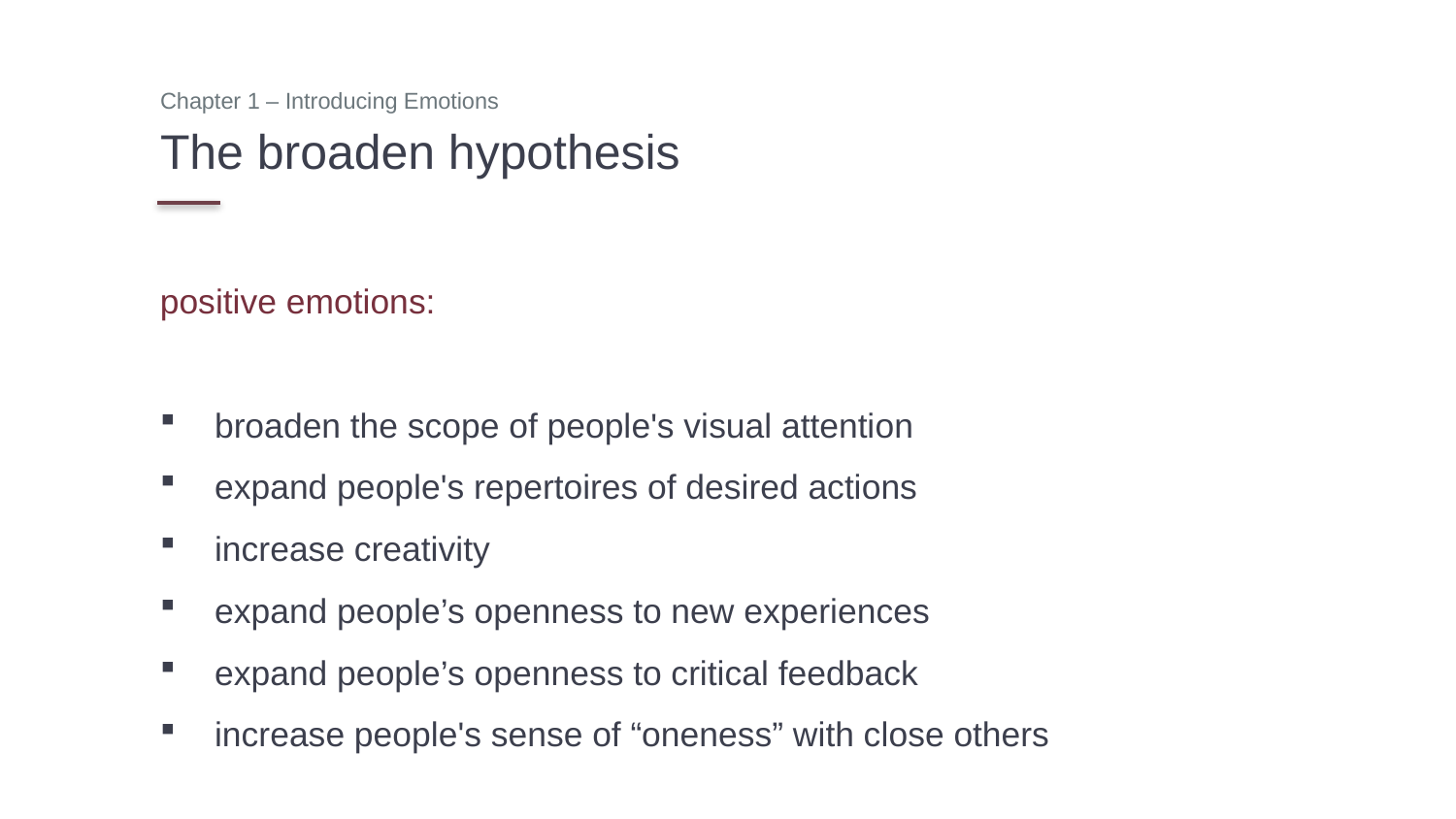

Chapter 1 – Introducing Emotions
# The broaden hypothesis
positive emotions:

broaden the scope of people's visual attention
expand people's repertoires of desired actions
increase creativity
expand people’s openness to new experiences
expand people’s openness to critical feedback
increase people's sense of “oneness” with close others